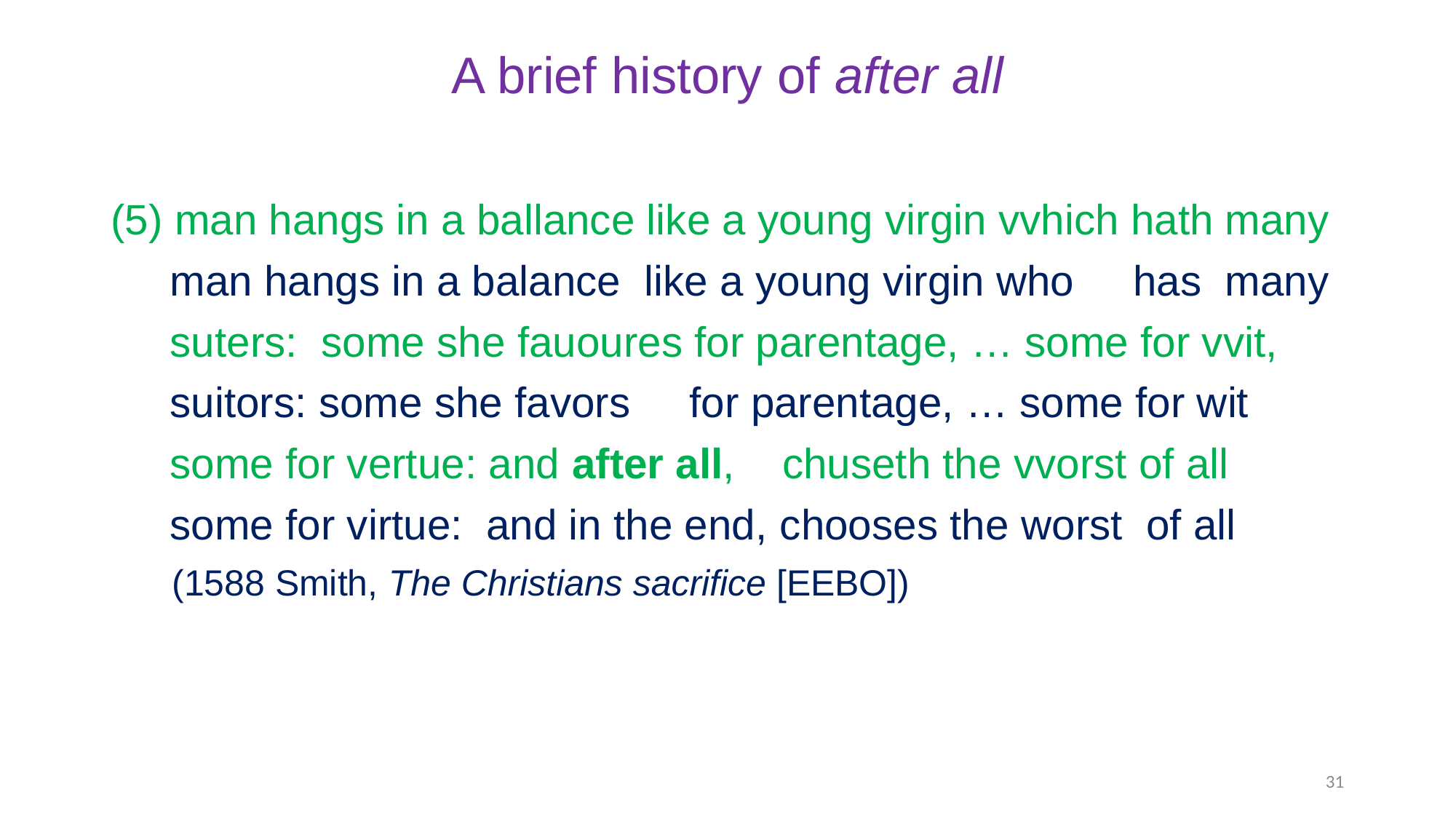

# A brief history of after all
(5) man hangs in a ballance like a young virgin vvhich hath many
     man hangs in a balance  like a young virgin who     has  many
     suters:  some she fauoures for parentage, … some for vvit,
     suitors: some she favors     for parentage, … some for wit
     some for vertue: and after all,    chuseth the vvorst of all
     some for virtue:  and in the end, chooses the worst  of all
      (1588 Smith, The Christians sacrifice [EEBO])

31